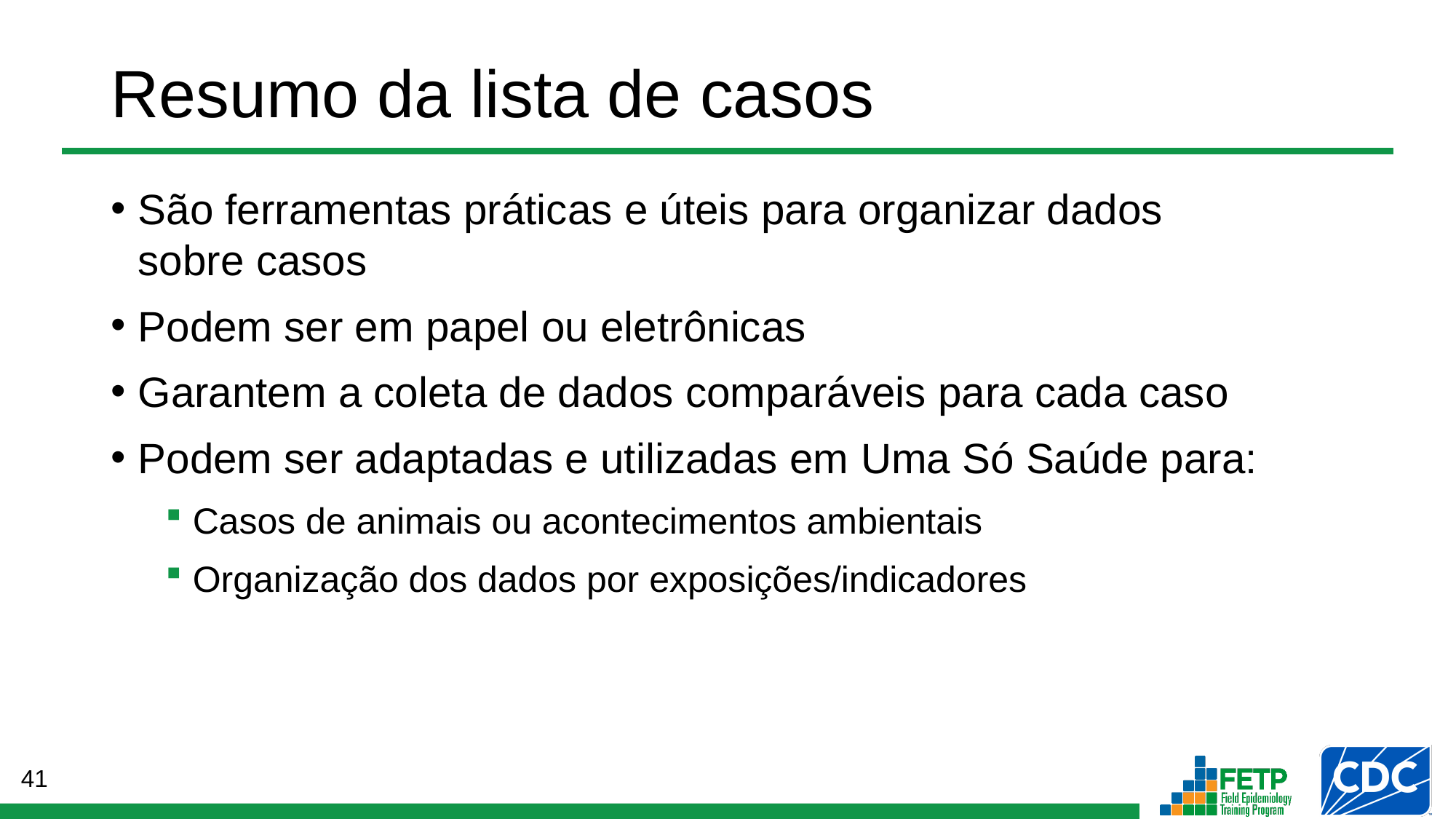

# Resumo da lista de casos
São ferramentas práticas e úteis para organizar dados
sobre casos
Podem ser em papel ou eletrônicas
Garantem a coleta de dados comparáveis para cada caso
Podem ser adaptadas e utilizadas em Uma Só Saúde para:
Casos de animais ou acontecimentos ambientais
Organização dos dados por exposições/indicadores